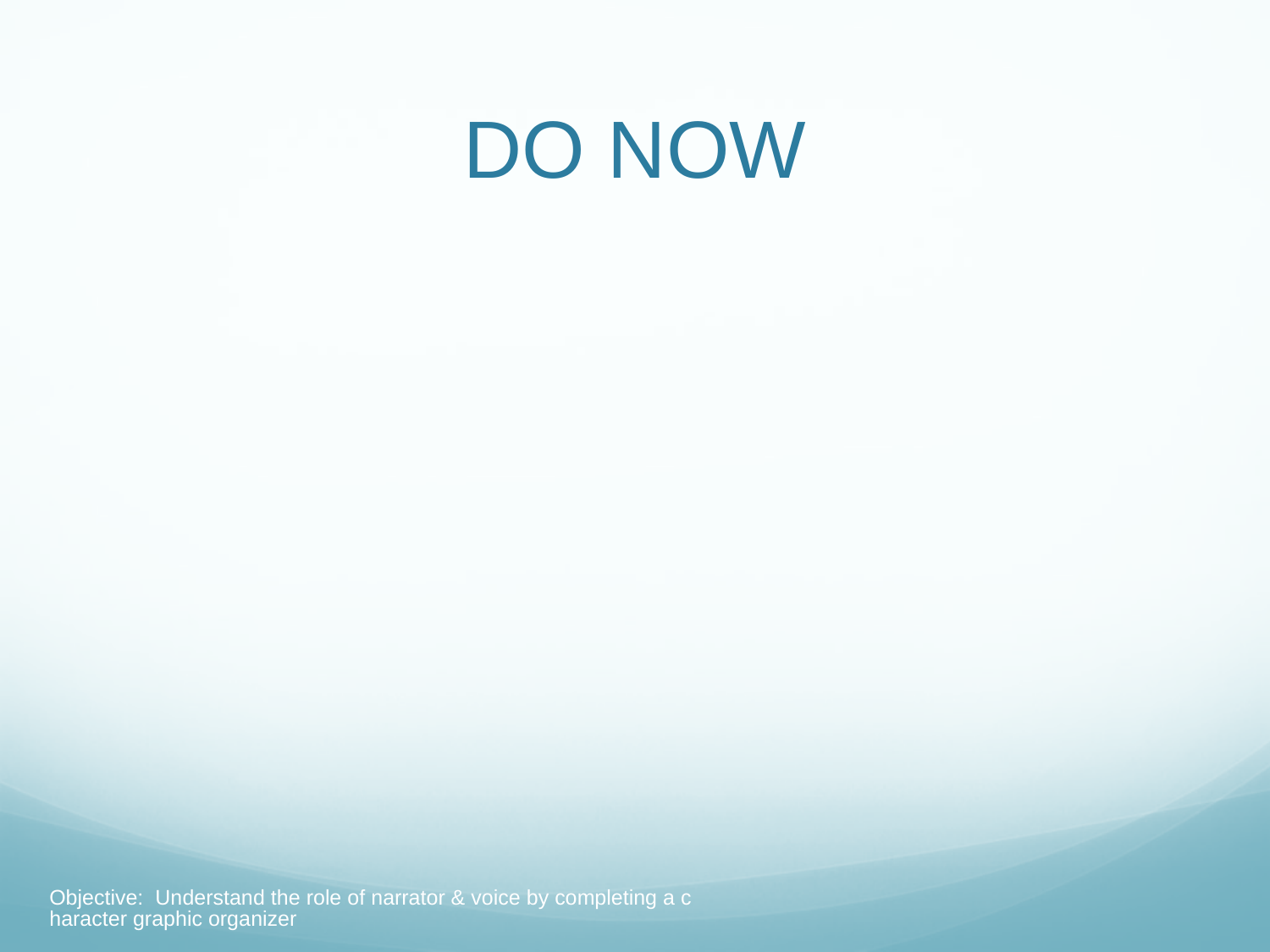

# DO NOW

Objective:  Understand the role of narrator & voice by completing a character graphic organizer